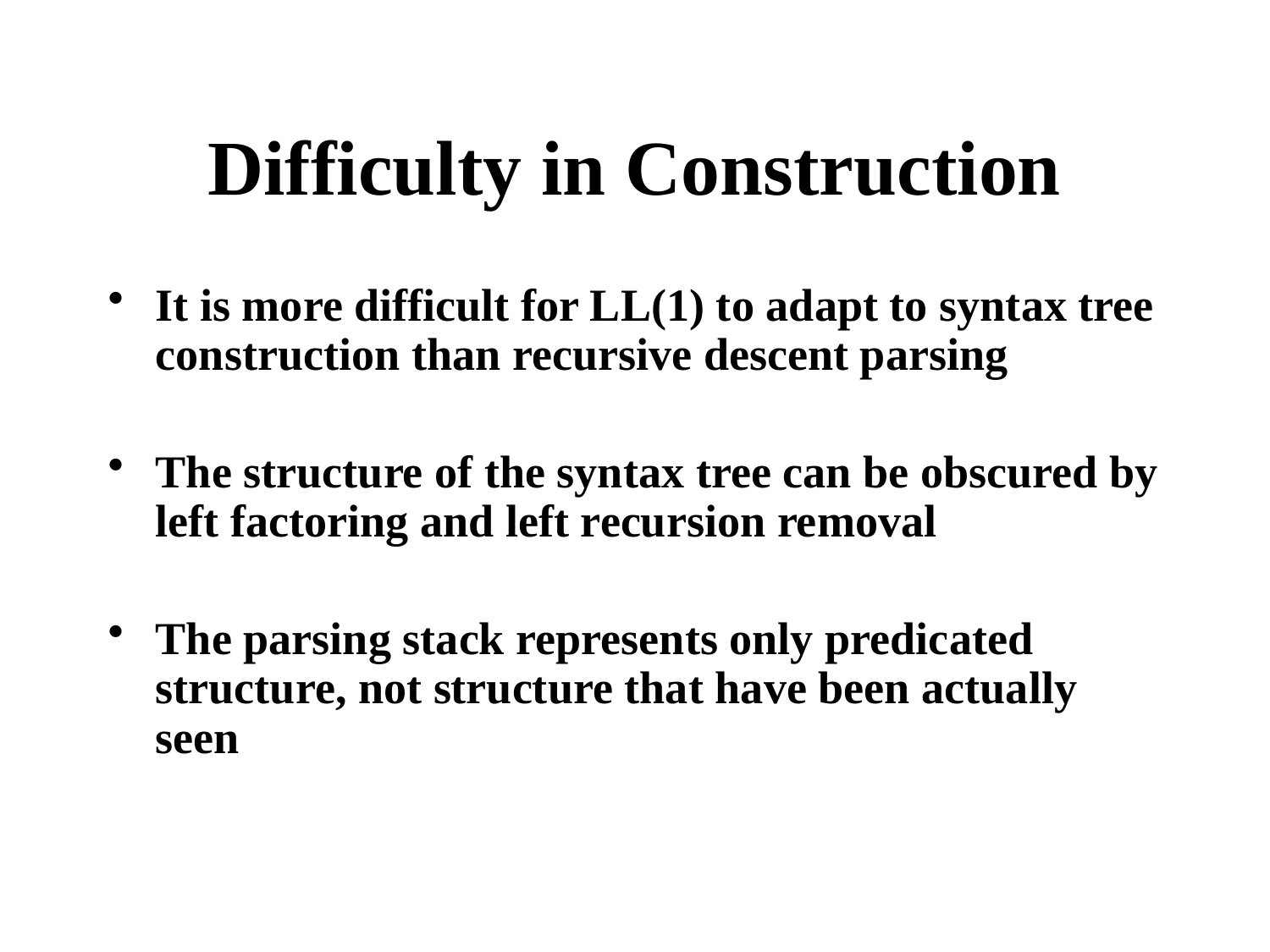

# Difficulty in Construction
It is more difficult for LL(1) to adapt to syntax tree construction than recursive descent parsing

The structure of the syntax tree can be obscured by left factoring and left recursion removal

The parsing stack represents only predicated structure, not structure that have been actually seen